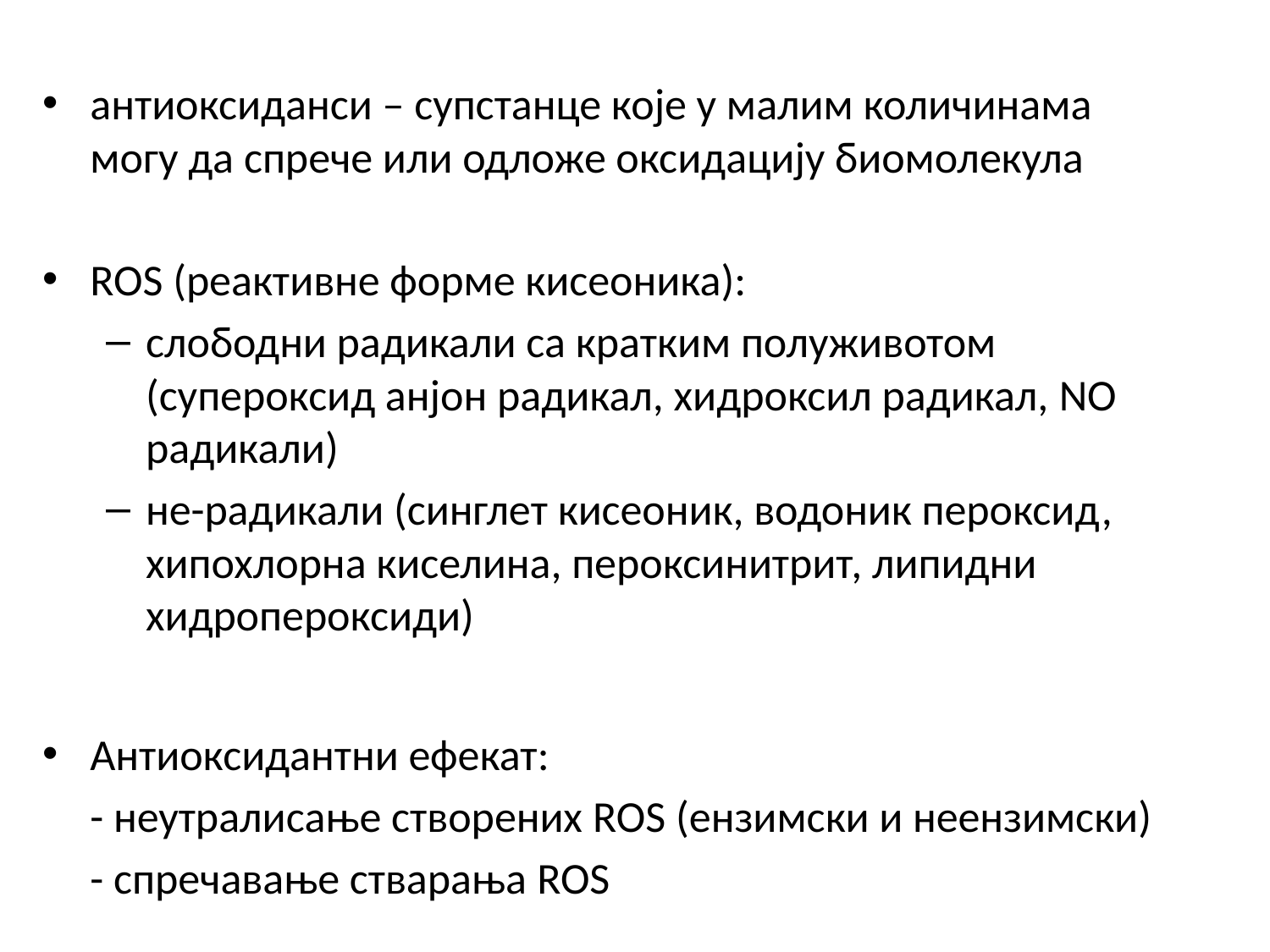

антиоксиданси – супстанце које у малим количинама могу да спрече или одложе оксидацију биомолекула

ROS (реактивне форме кисеоника):
слободни радикали са кратким полуживотом (супероксид анјон радикал, хидроксил радикал, NO радикали)
не-радикали (синглет кисеоник, водоник пероксид, хипохлорна киселина, пероксинитрит, липидни хидропероксиди)

Антиоксидантни ефекат:
	- неутралисање створених ROS (ензимски и неензимски)
	- спречавање стварања ROS